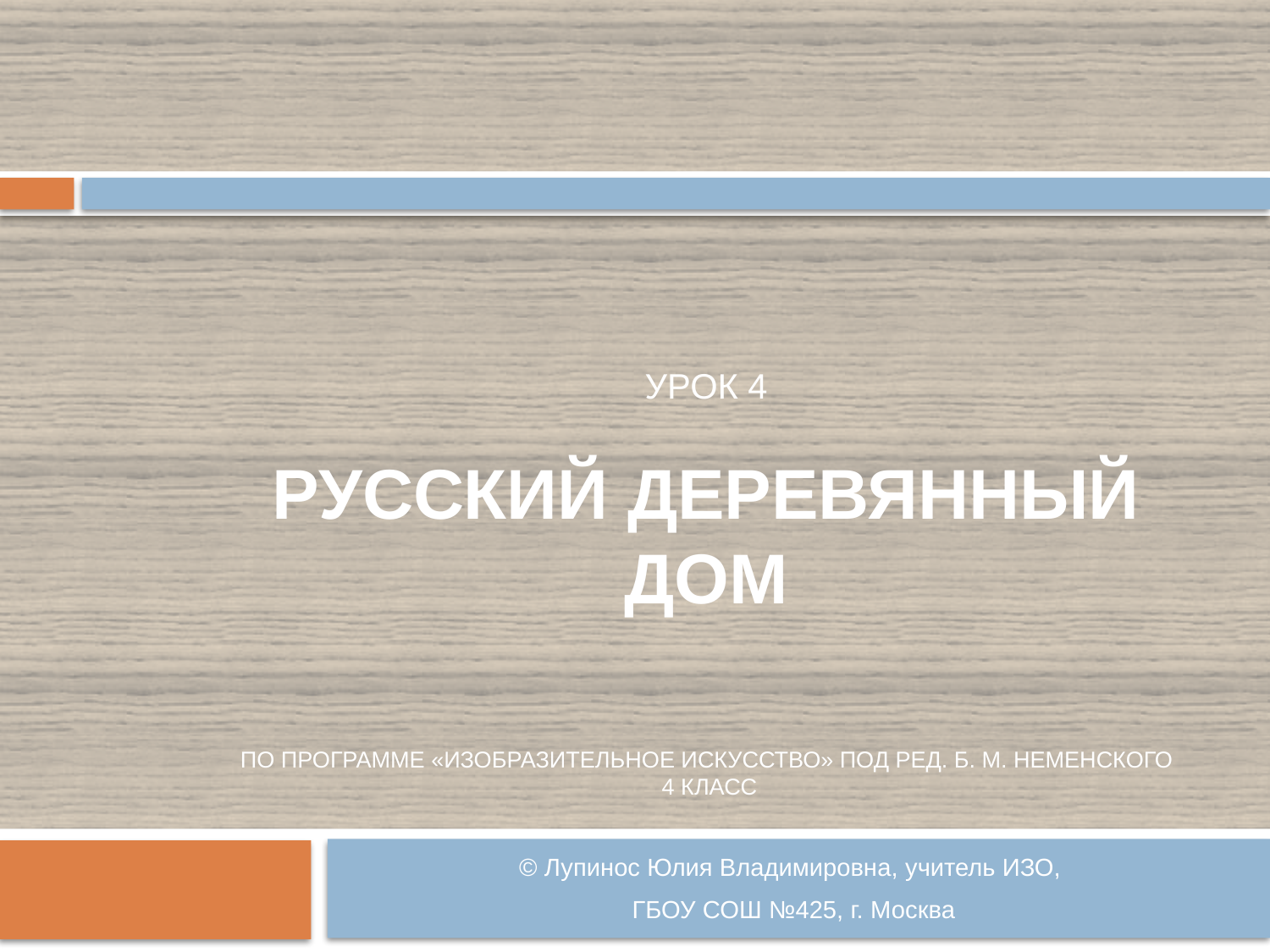

# Урок 4 русский Деревянный дом по программе «Изобразительное искусство» под ред. Б. М. Неменского 4 класс
© Лупинос Юлия Владимировна, учитель ИЗО,
ГБОУ СОШ №425, г. Москва